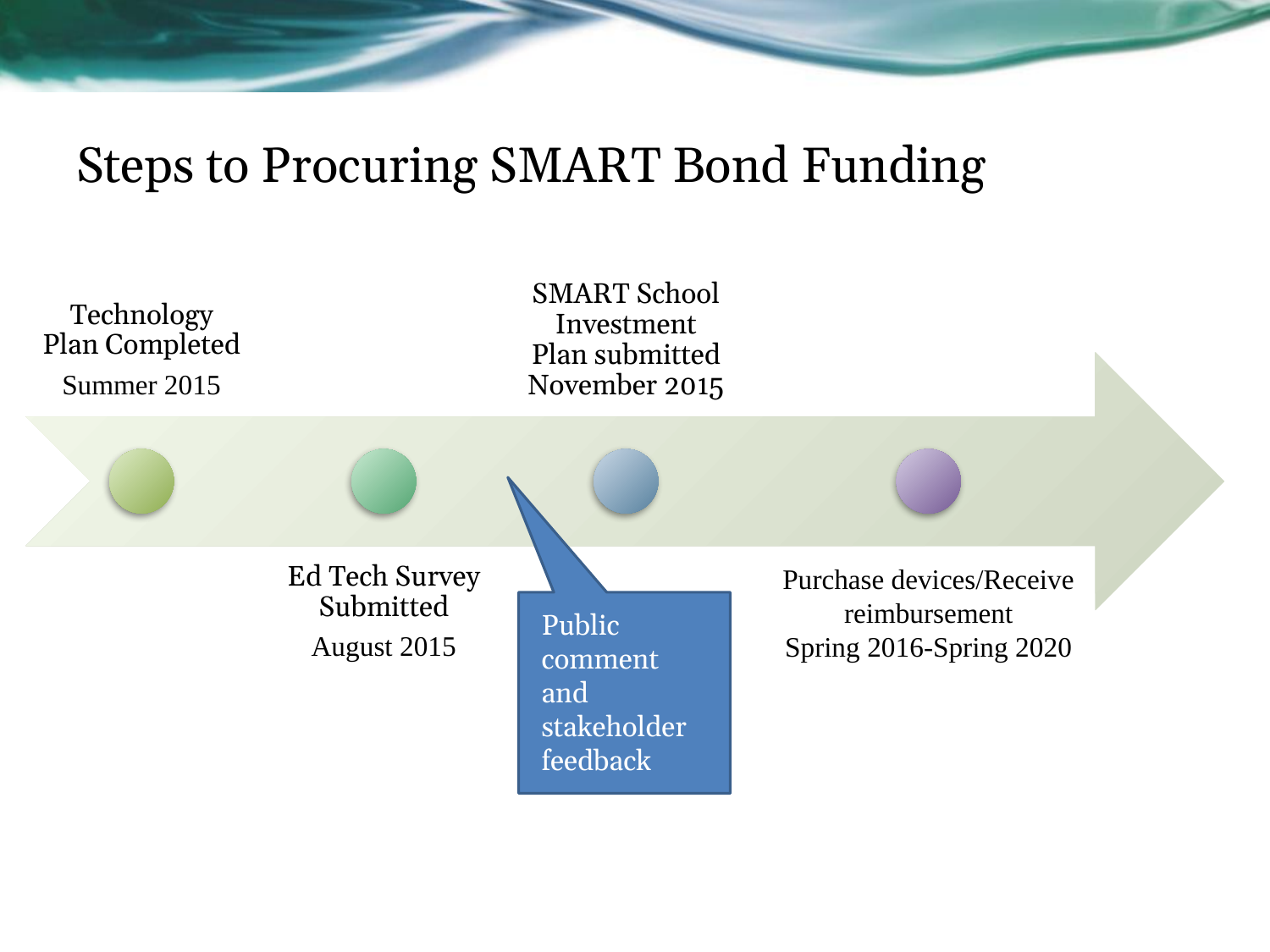

# Steps to Procuring SMART Bond Funding
Technology Plan Completed
Summer 2015
Ed Tech Survey Submitted
August 2015
SMART School Investment Plan submitted November 2015
Purchase devices/Receive reimbursement
Spring 2016-Spring 2020

Public comment and stakeholder feedback